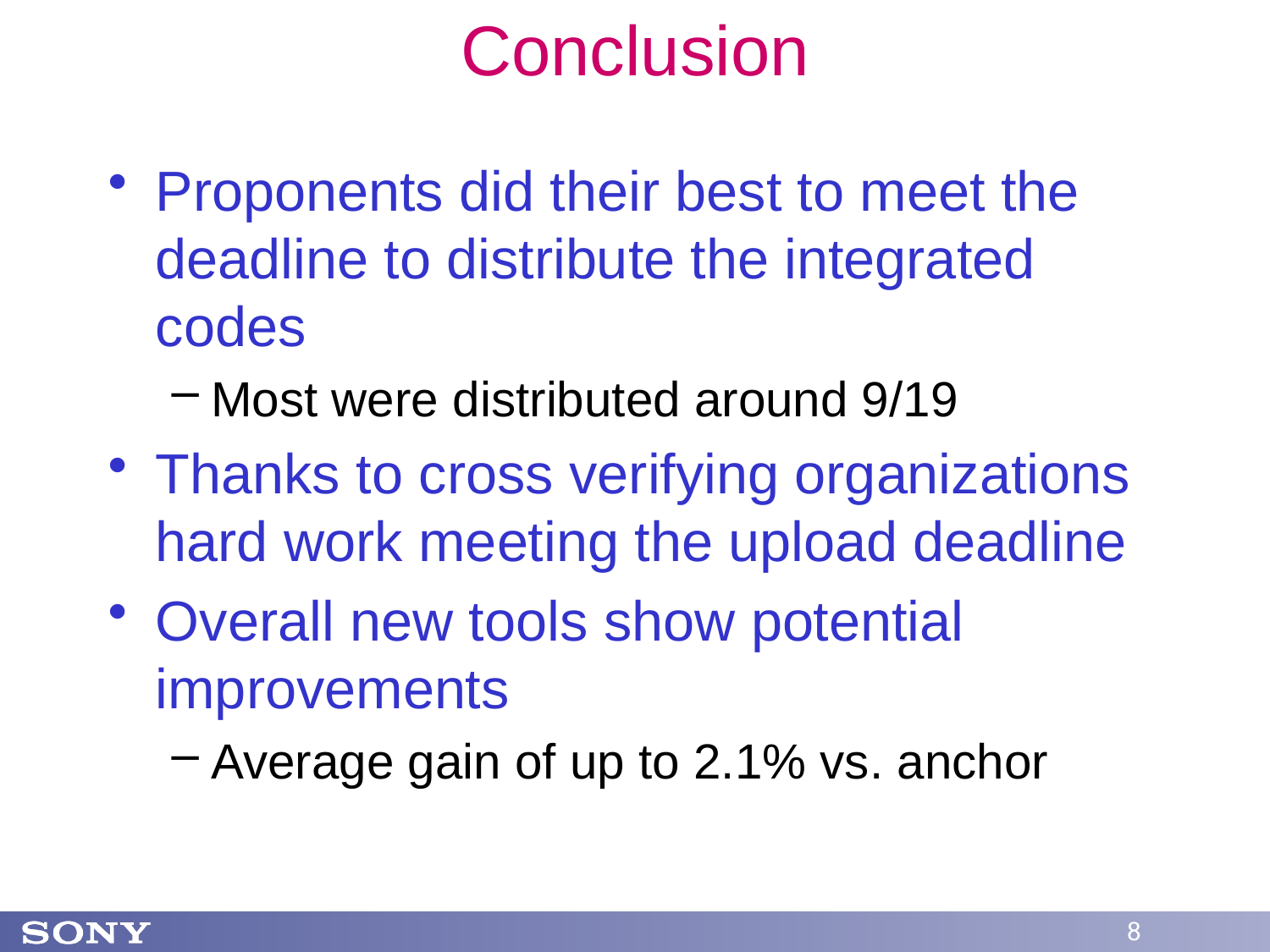

# Conclusion
Proponents did their best to meet the deadline to distribute the integrated codes
Most were distributed around 9/19
Thanks to cross verifying organizations hard work meeting the upload deadline
Overall new tools show potential improvements
Average gain of up to 2.1% vs. anchor

8